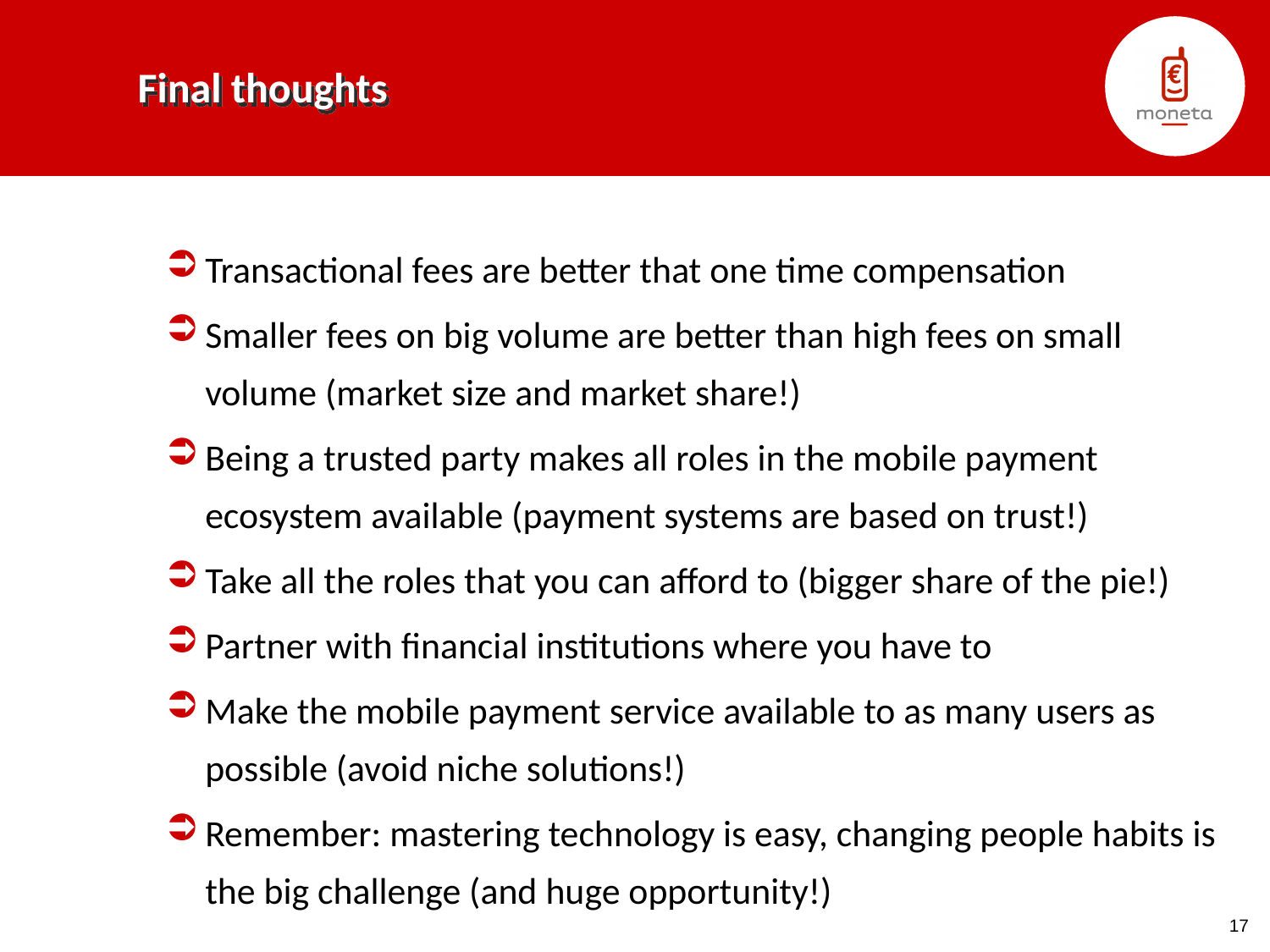

# Final thoughts
Transactional fees are better that one time compensation
Smaller fees on big volume are better than high fees on small volume (market size and market share!)
Being a trusted party makes all roles in the mobile payment ecosystem available (payment systems are based on trust!)
Take all the roles that you can afford to (bigger share of the pie!)
Partner with financial institutions where you have to
Make the mobile payment service available to as many users as possible (avoid niche solutions!)
Remember: mastering technology is easy, changing people habits is the big challenge (and huge opportunity!)
17